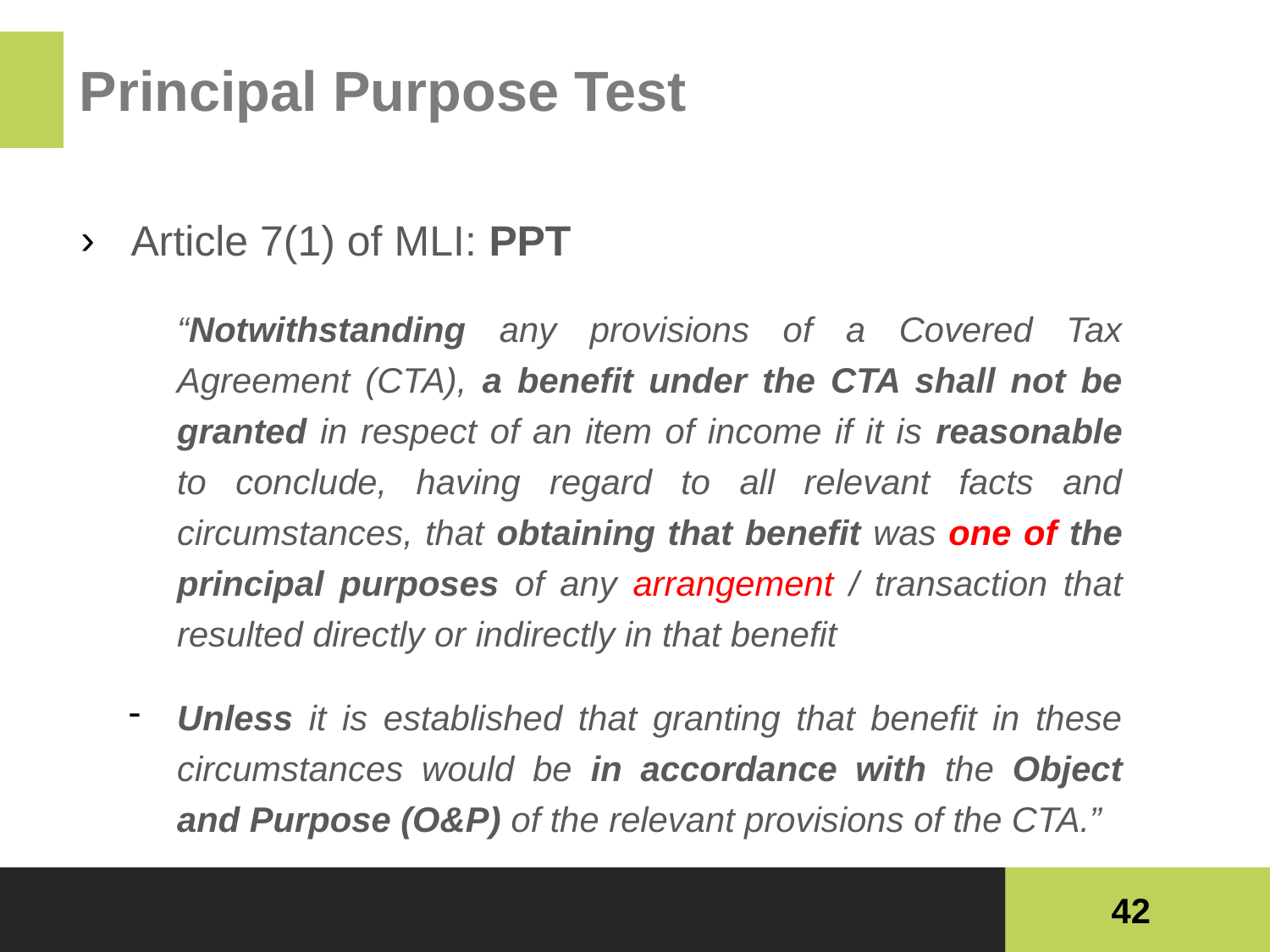

# Principal Purpose Test
Article 7(1) of MLI: PPT
	“Notwithstanding any provisions of a Covered Tax Agreement (CTA), a benefit under the CTA shall not be granted in respect of an item of income if it is reasonable to conclude, having regard to all relevant facts and circumstances, that obtaining that benefit was one of the principal purposes of any arrangement / transaction that resulted directly or indirectly in that benefit
Unless it is established that granting that benefit in these circumstances would be in accordance with the Object and Purpose (O&P) of the relevant provisions of the CTA.”